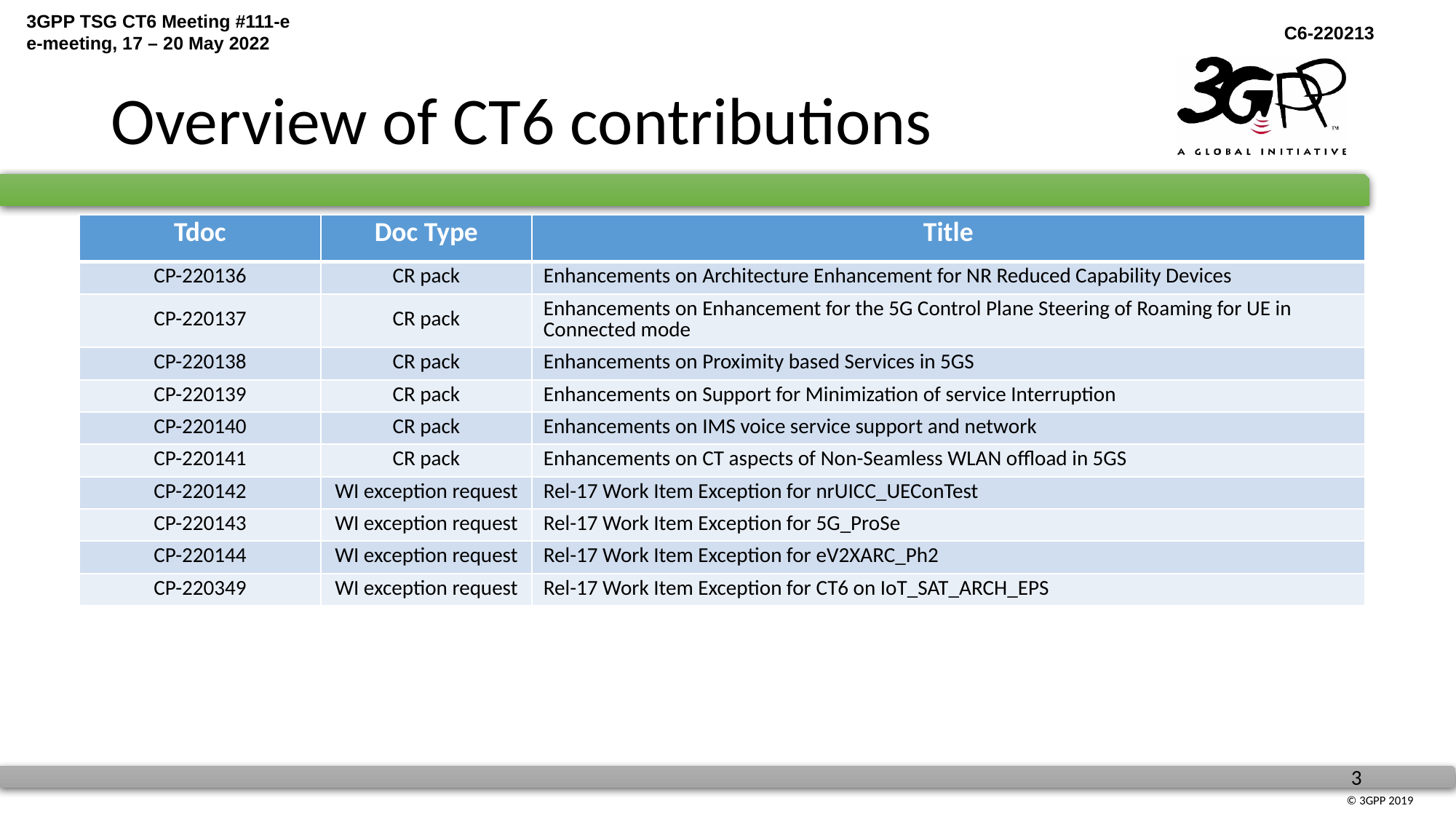

# Overview of CT6 contributions
| Tdoc | Doc Type | Title |
| --- | --- | --- |
| CP-220136 | CR pack | Enhancements on Architecture Enhancement for NR Reduced Capability Devices |
| CP-220137 | CR pack | Enhancements on Enhancement for the 5G Control Plane Steering of Roaming for UE in Connected mode |
| CP-220138 | CR pack | Enhancements on Proximity based Services in 5GS |
| CP-220139 | CR pack | Enhancements on Support for Minimization of service Interruption |
| CP-220140 | CR pack | Enhancements on IMS voice service support and network |
| CP-220141 | CR pack | Enhancements on CT aspects of Non-Seamless WLAN offload in 5GS |
| CP-220142 | WI exception request | Rel-17 Work Item Exception for nrUICC\_UEConTest |
| CP-220143 | WI exception request | Rel-17 Work Item Exception for 5G\_ProSe |
| CP-220144 | WI exception request | Rel-17 Work Item Exception for eV2XARC\_Ph2 |
| CP-220349 | WI exception request | Rel-17 Work Item Exception for CT6 on IoT\_SAT\_ARCH\_EPS |